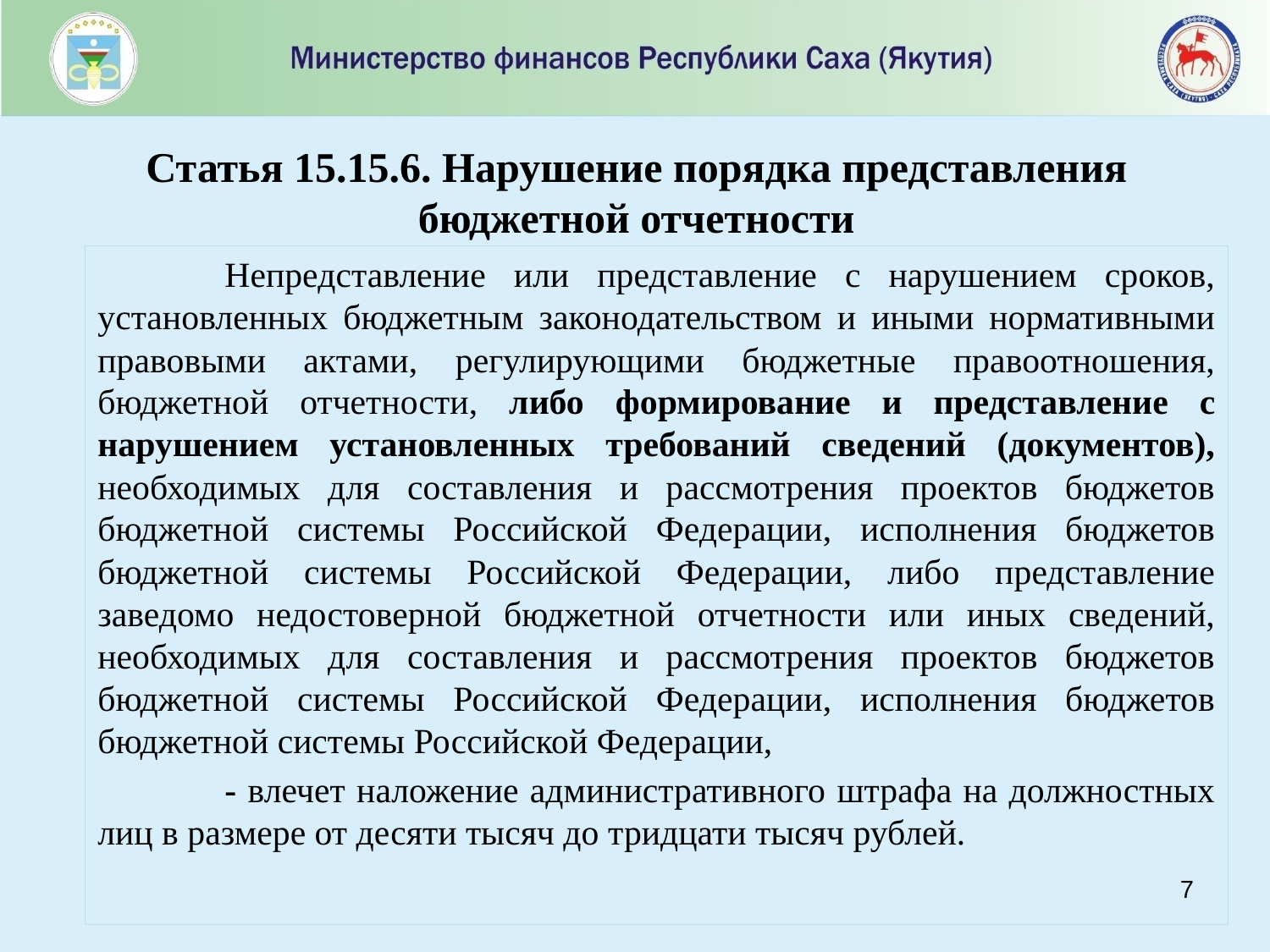

# Статья 15.15.6. Нарушение порядка представления бюджетной отчетности
	Непредставление или представление с нарушением сроков, установленных бюджетным законодательством и иными нормативными правовыми актами, регулирующими бюджетные правоотношения, бюджетной отчетности, либо формирование и представление с нарушением установленных требований сведений (документов), необходимых для составления и рассмотрения проектов бюджетов бюджетной системы Российской Федерации, исполнения бюджетов бюджетной системы Российской Федерации, либо представление заведомо недостоверной бюджетной отчетности или иных сведений, необходимых для составления и рассмотрения проектов бюджетов бюджетной системы Российской Федерации, исполнения бюджетов бюджетной системы Российской Федерации,
	- влечет наложение административного штрафа на должностных лиц в размере от десяти тысяч до тридцати тысяч рублей.

7